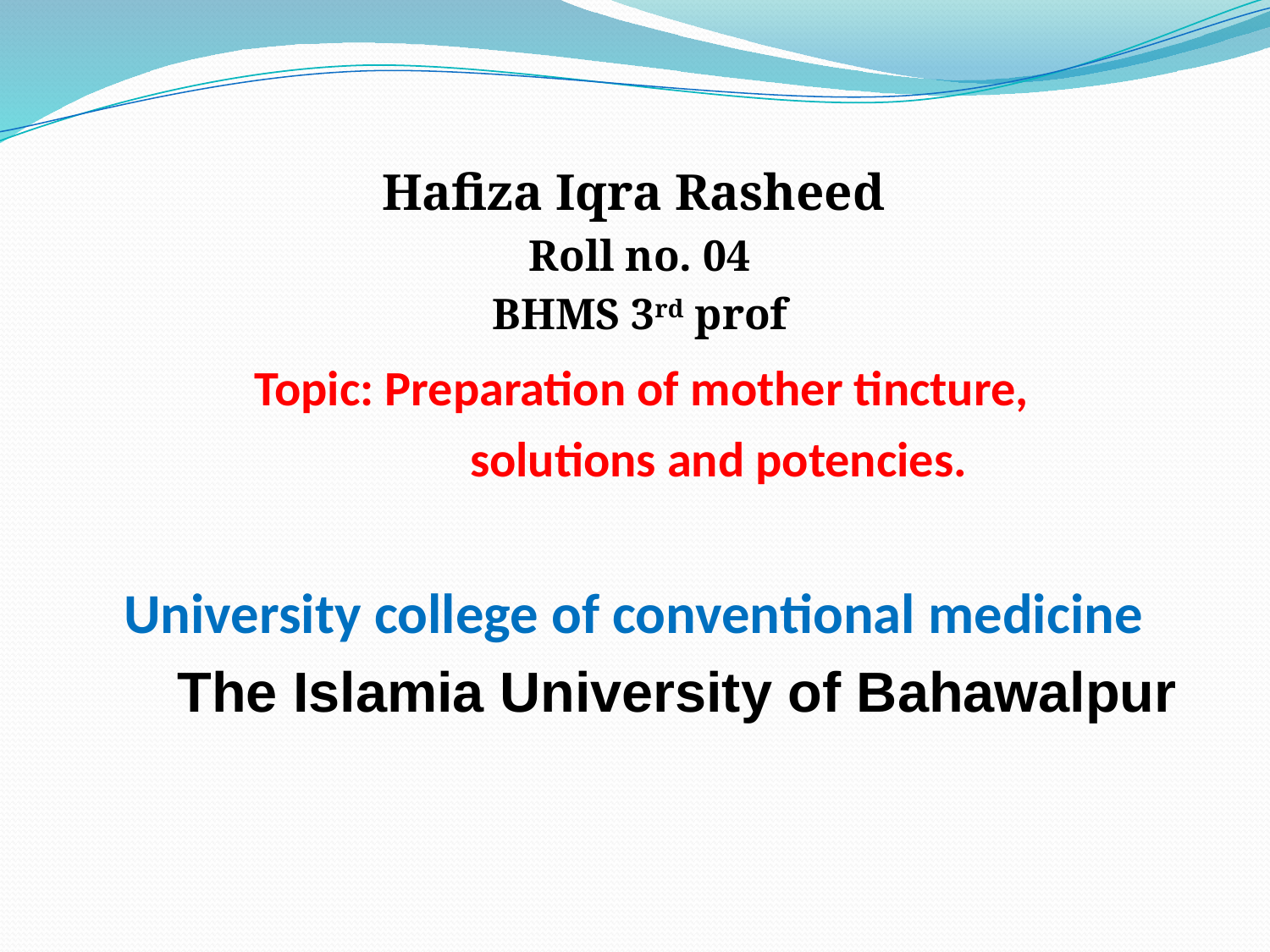

Hafiza Iqra Rasheed
Roll no. 04
BHMS 3rd prof
 Topic: Preparation of mother tincture,
              solutions and potencies.

University college of conventional medicine
       The Islamia University of Bahawalpur